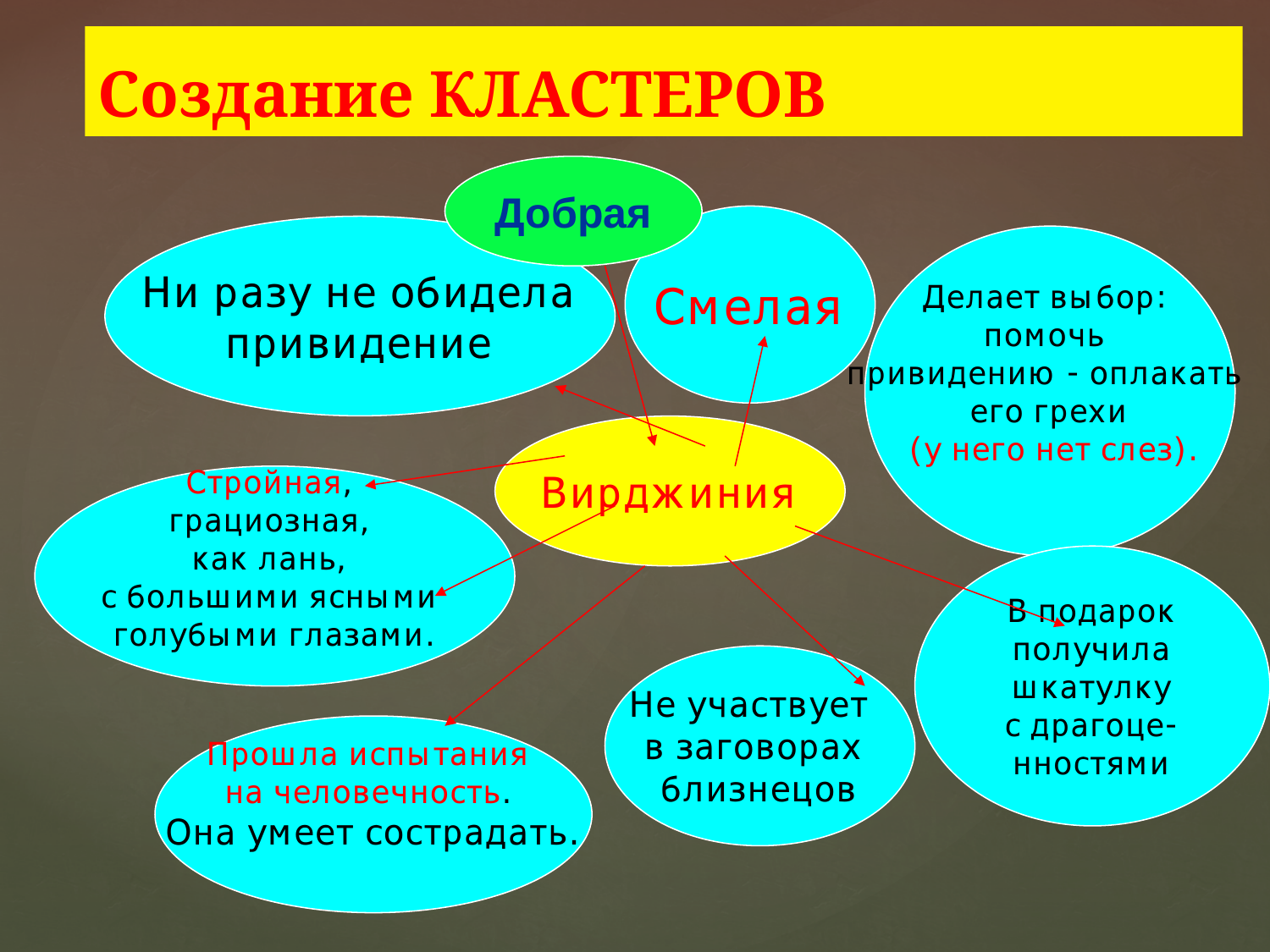

# Создание КЛАСТЕРОВ

Добрая
Смелая
Ни разу не обидела
привидение
Делает выбор:
помочь
привидению - оплакать
его грехи
 (у него нет слез).

Вирджиния

Стройная,
грациозная,
как лань,
с большими ясными
голубыми глазами.

В подарок
получила
 шкатулку
с драгоце-
нностями

Не участвует
в заговорах
близнецов
Прошла испытания
на человечность.
Она умеет сострадать.